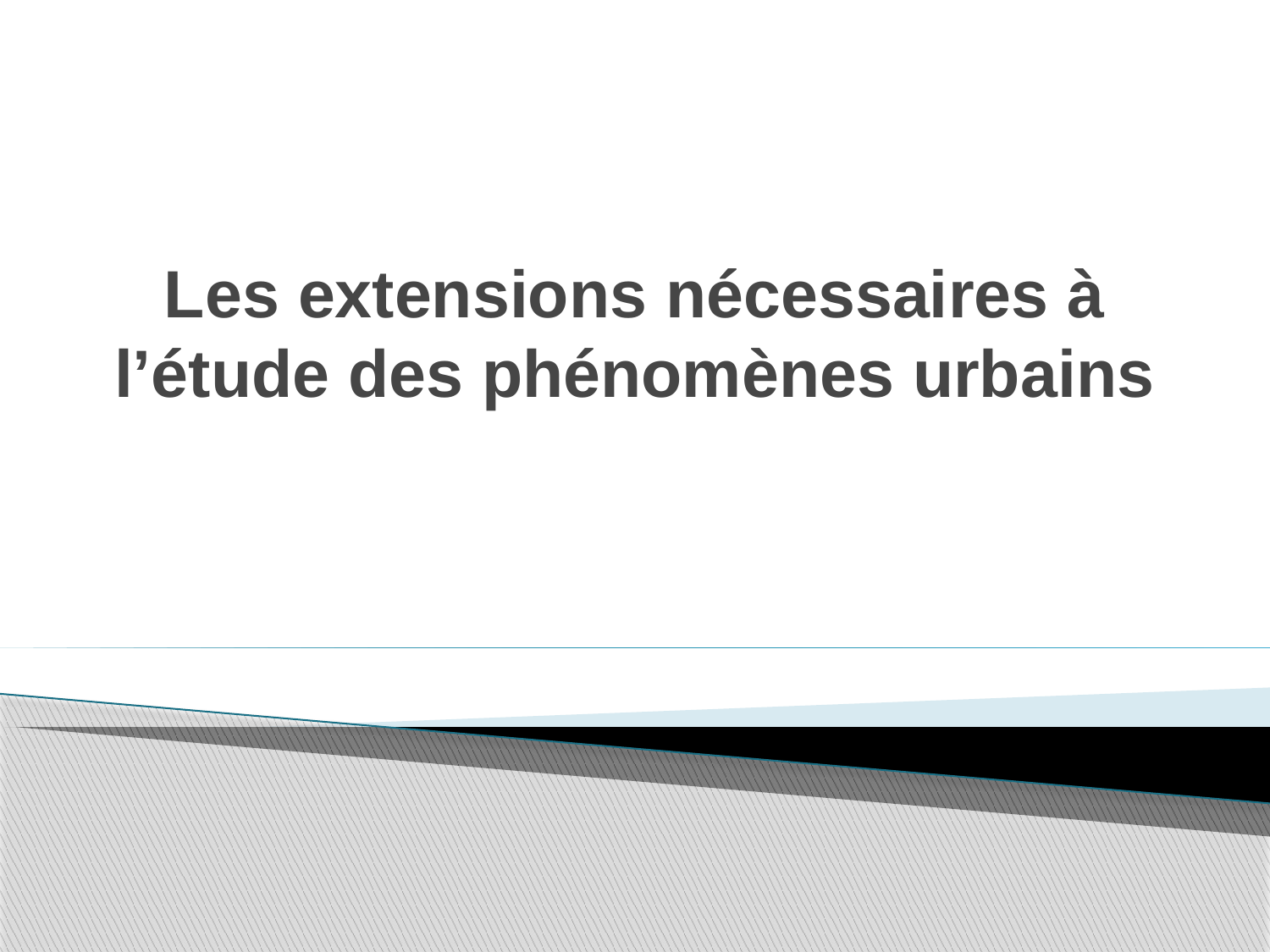

# Les extensions nécessaires à l’étude des phénomènes urbains